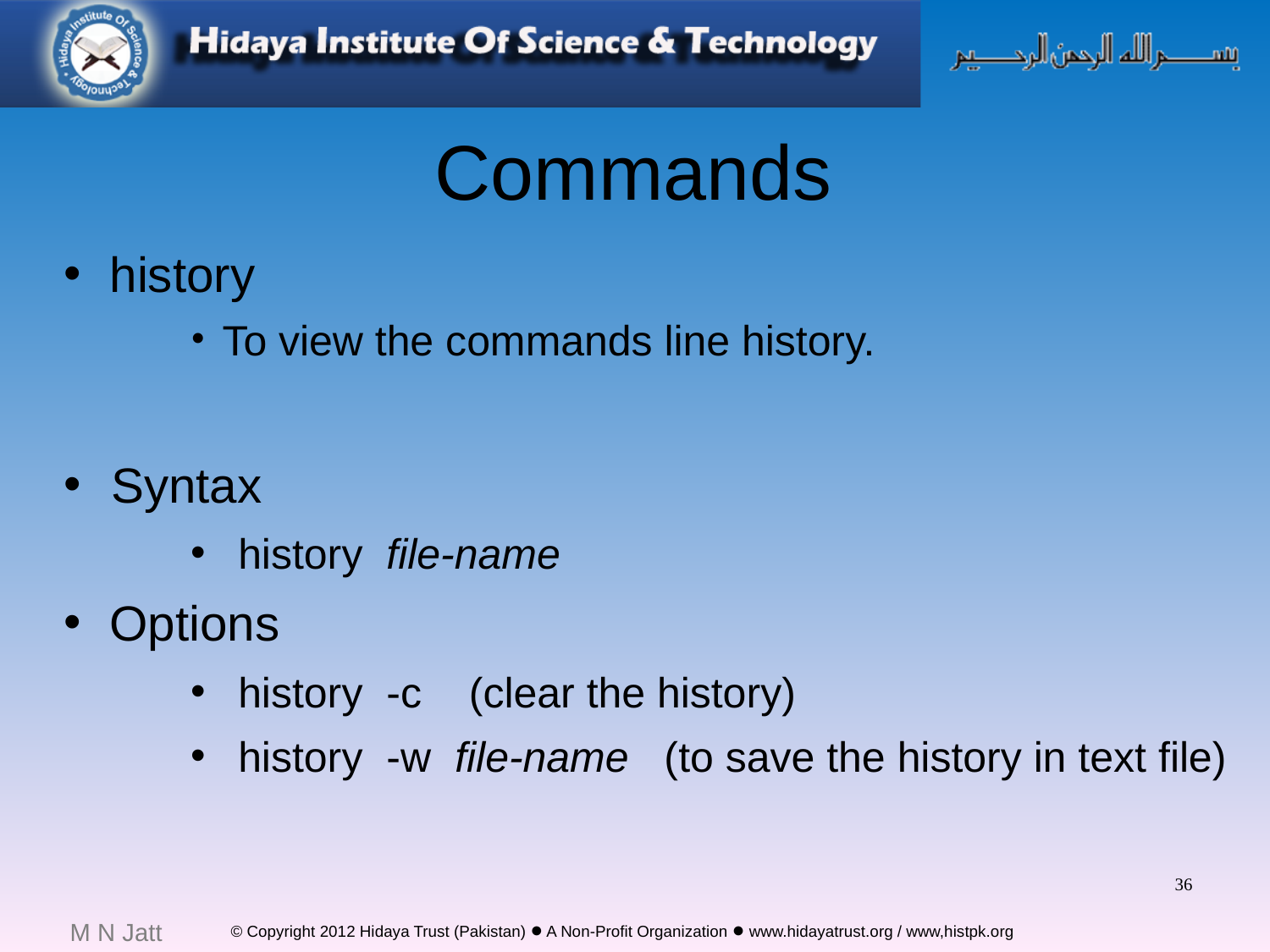

# Commands
history
To view the commands line history.

Syntax
history  file-name
Options
history  -c    (clear the history)
history  -w  file-name   (to save the history in text file)

36